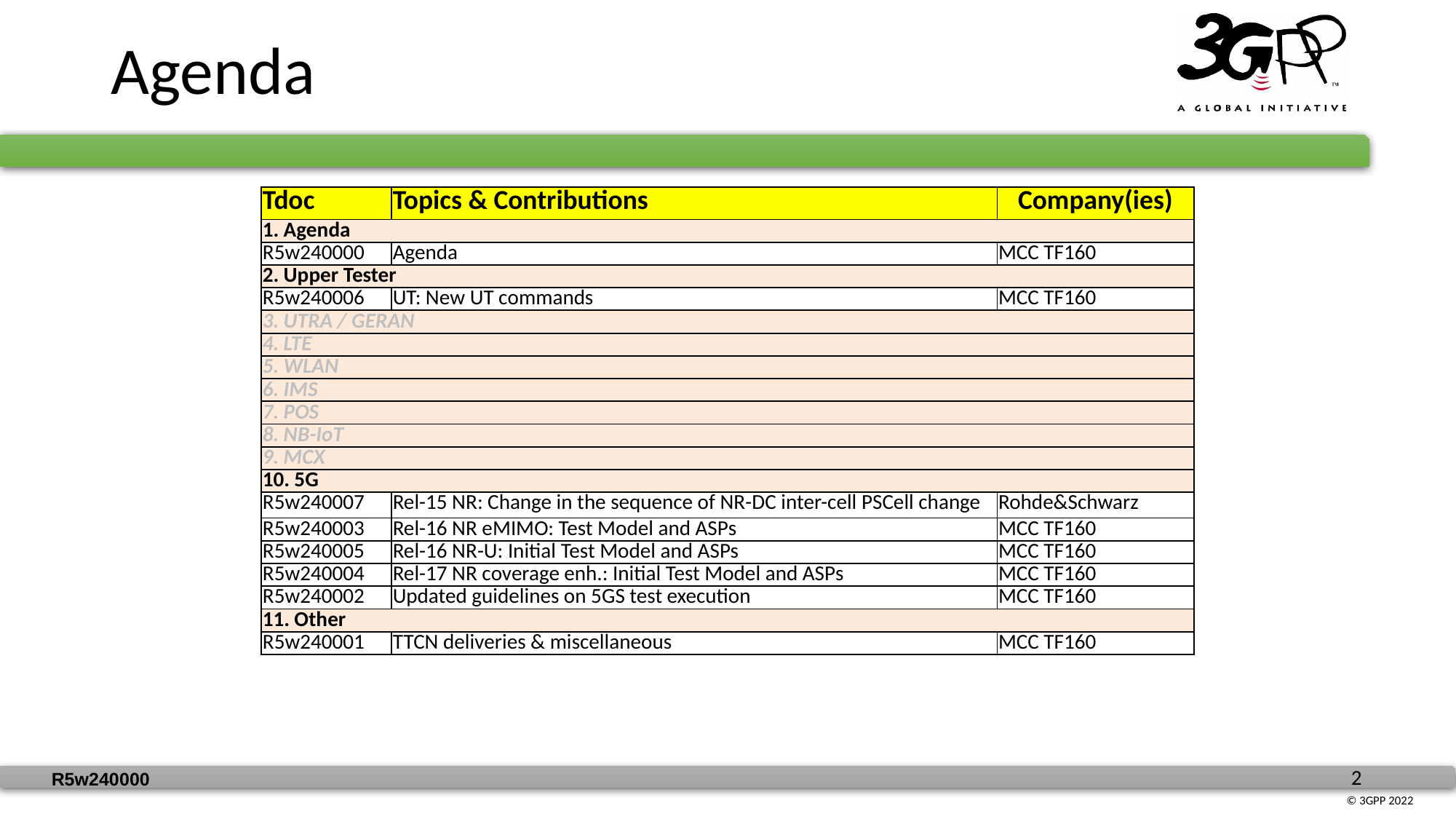

# Agenda
| Tdoc | Topics & Contributions | Company(ies) |
| --- | --- | --- |
| 1. Agenda |  |  |
| R5w240000 | Agenda | MCC TF160 |
| 2. Upper Tester |  |  |
| R5w240006 | UT: New UT commands | MCC TF160 |
| 3. UTRA / GERAN |  |  |
| 4. LTE |  |  |
| 5. WLAN |  |  |
| 6. IMS |  |  |
| 7. POS |  |  |
| 8. NB-IoT |  |  |
| 9. MCX |  |  |
| 10. 5G |  |  |
| R5w240007 | Rel-15 NR: Change in the sequence of NR-DC inter-cell PSCell change | Rohde&Schwarz |
| R5w240003 | Rel-16 NR eMIMO: Test Model and ASPs | MCC TF160 |
| R5w240005 | Rel-16 NR-U: Initial Test Model and ASPs | MCC TF160 |
| R5w240004 | Rel-17 NR coverage enh.: Initial Test Model and ASPs | MCC TF160 |
| R5w240002 | Updated guidelines on 5GS test execution | MCC TF160 |
| 11. Other |  |  |
| R5w240001 | TTCN deliveries & miscellaneous | MCC TF160 |